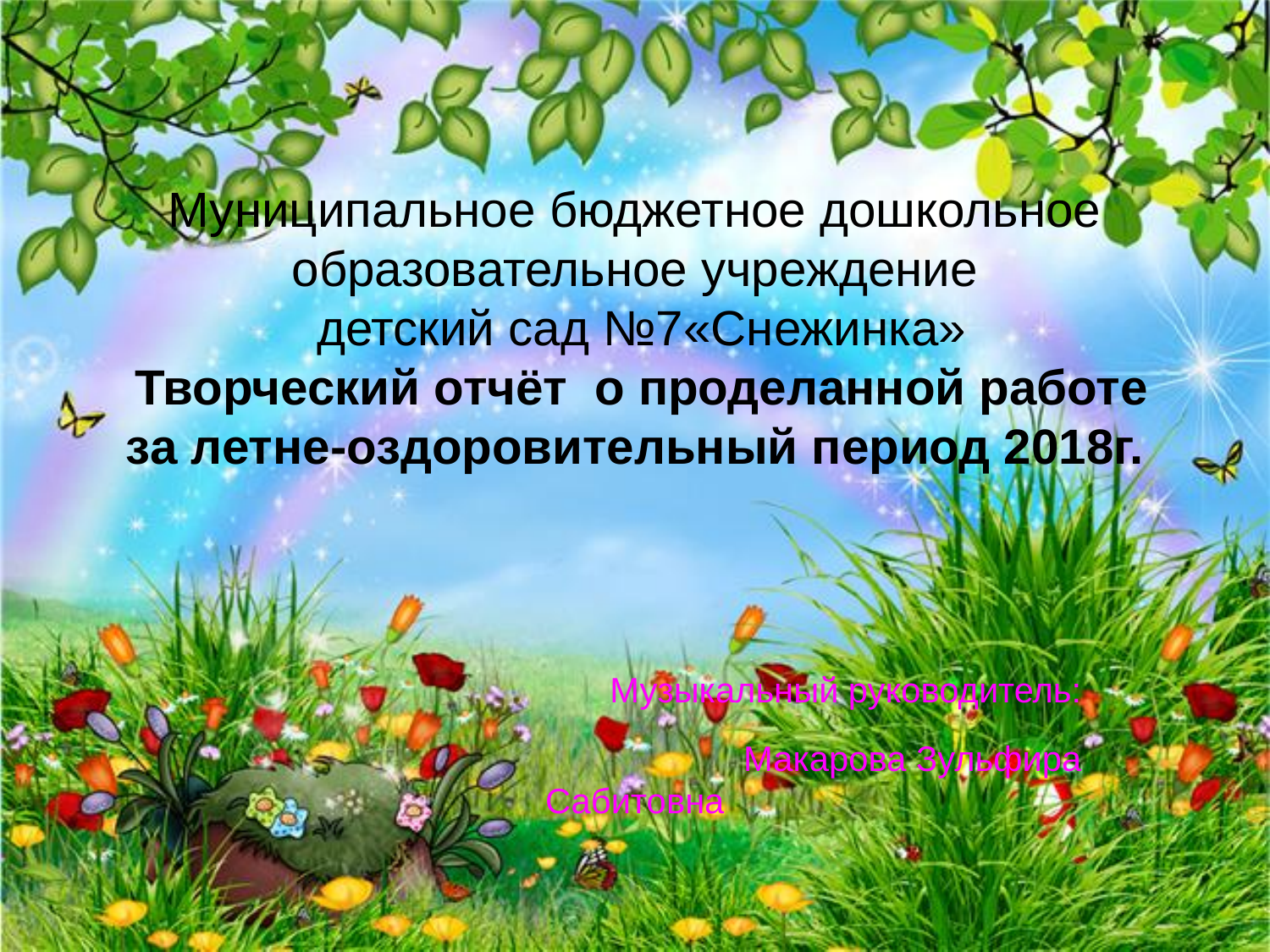

# Муниципальное бюджетное дошкольное образовательное учреждение детский сад №7«Снежинка»  Творческий отчёт  о проделанной работе за летне-оздоровительный период 2018г. Музыкальный руководитель: Макарова Зульфира Сабитовна